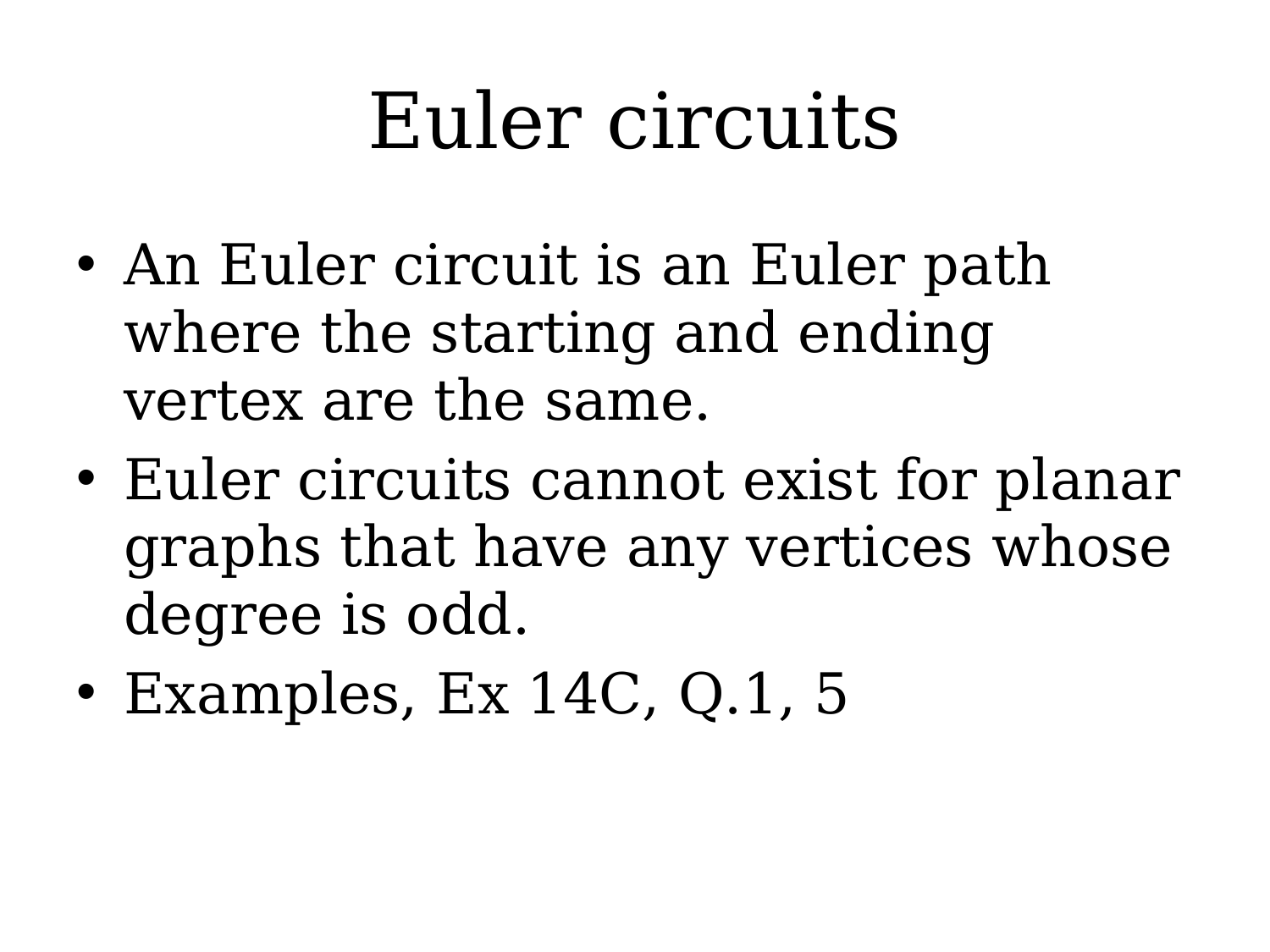

# Euler circuits
An Euler circuit is an Euler path where the starting and ending vertex are the same.
Euler circuits cannot exist for planar graphs that have any vertices whose degree is odd.
Examples, Ex 14C, Q.1, 5